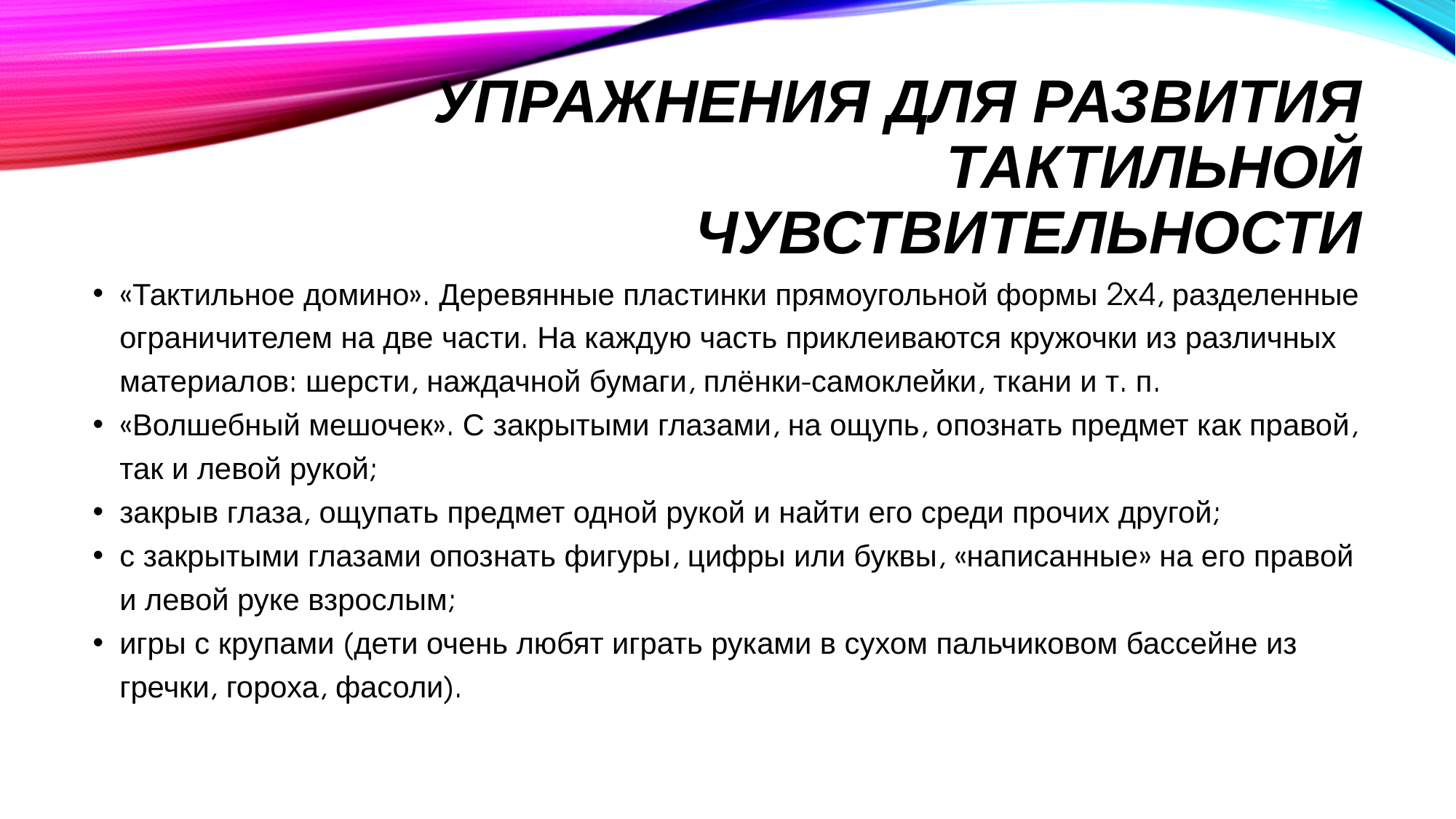

# Упражнения для развития тактильной чувствительности
«Тактильное домино». Деревянные пластинки прямоугольной формы 2х4, разделенные ограничителем на две части. На каждую часть приклеиваются кружочки из различных материалов: шерсти, наждачной бумаги, плёнки-самоклейки, ткани и т. п.
«Волшебный мешочек». С закрытыми глазами, на ощупь, опознать предмет как правой, так и левой рукой;
закрыв глаза, ощупать предмет одной рукой и найти его среди прочих другой;
с закрытыми глазами опознать фигуры, цифры или буквы, «написанные» на его правой и левой руке взрослым;
игры с крупами (дети очень любят играть руками в сухом пальчиковом бассейне из гречки, гороха, фасоли).